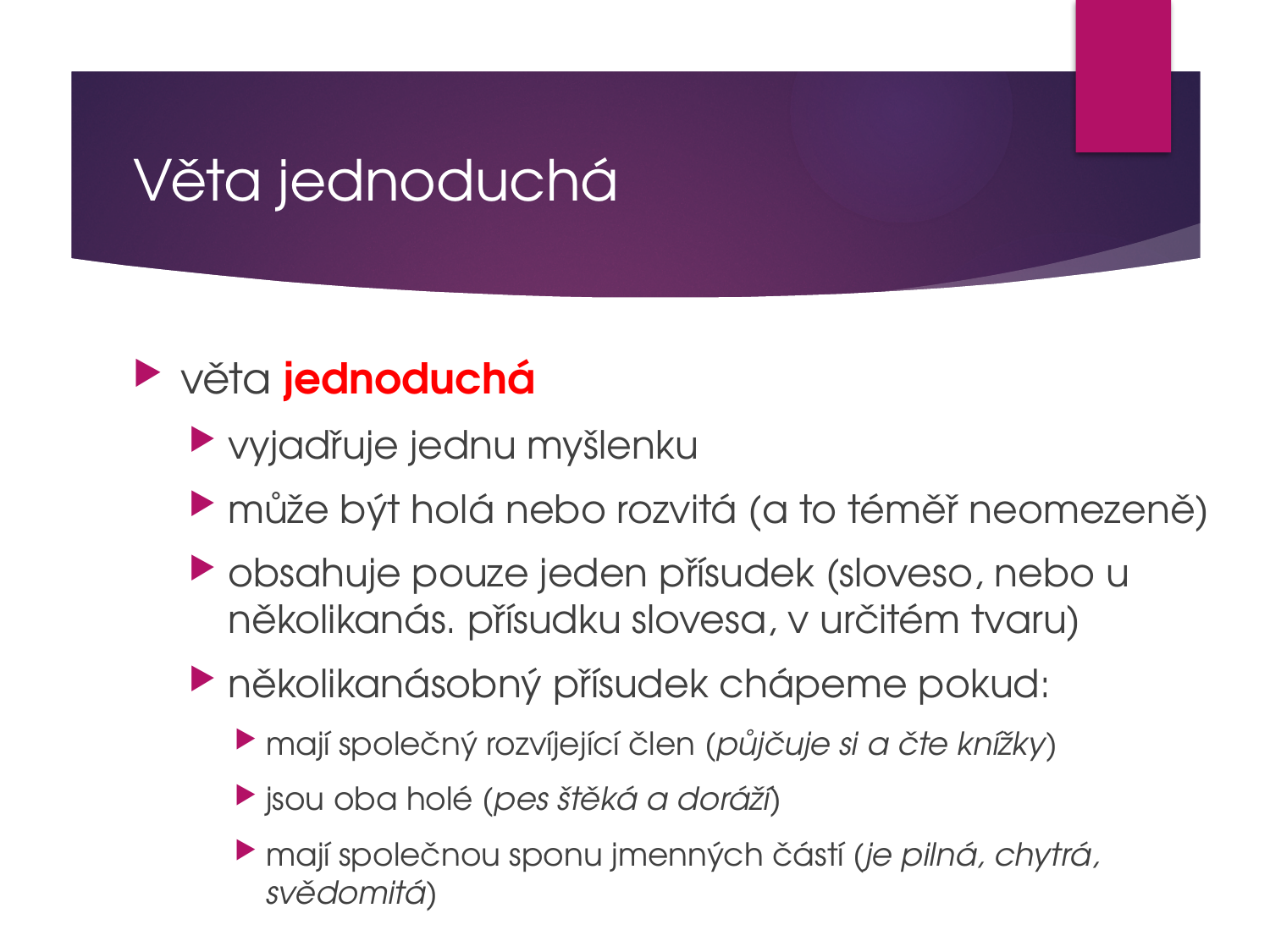

# Věta jednoduchá
věta jednoduchá
vyjadřuje jednu myšlenku
může být holá nebo rozvitá (a to téměř neomezeně)
obsahuje pouze jeden přísudek (sloveso, nebo u několikanás. přísudku slovesa, v určitém tvaru)
několikanásobný přísudek chápeme pokud:
mají společný rozvíjející člen (půjčuje si a čte knížky)
jsou oba holé (pes štěká a doráží)
mají společnou sponu jmenných částí (je pilná, chytrá, svědomitá)